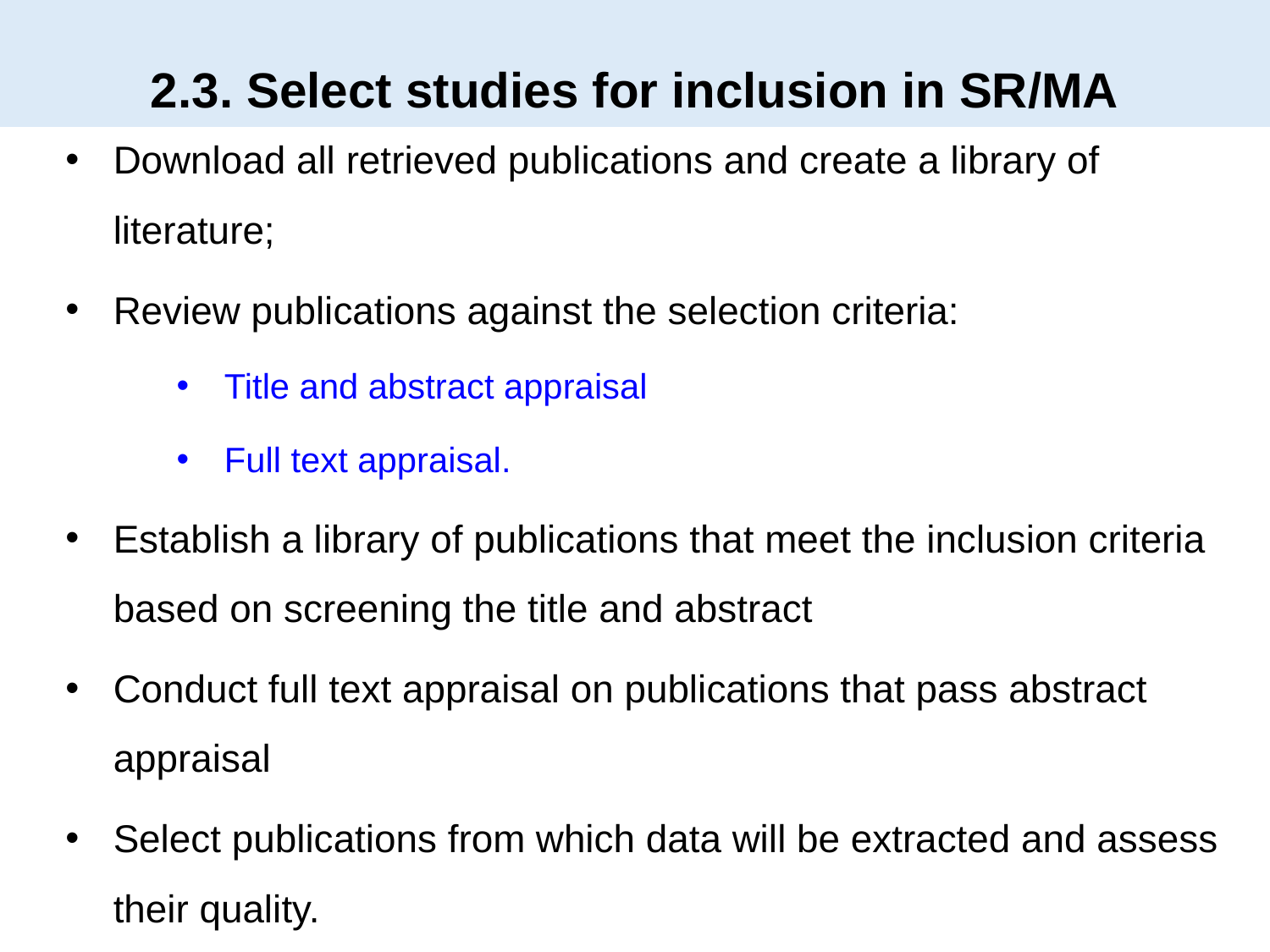

2.3. Select studies for inclusion in SR/MA
Download all retrieved publications and create a library of literature;
Review publications against the selection criteria:
Title and abstract appraisal
Full text appraisal.
Establish a library of publications that meet the inclusion criteria based on screening the title and abstract
Conduct full text appraisal on publications that pass abstract appraisal
Select publications from which data will be extracted and assess their quality.